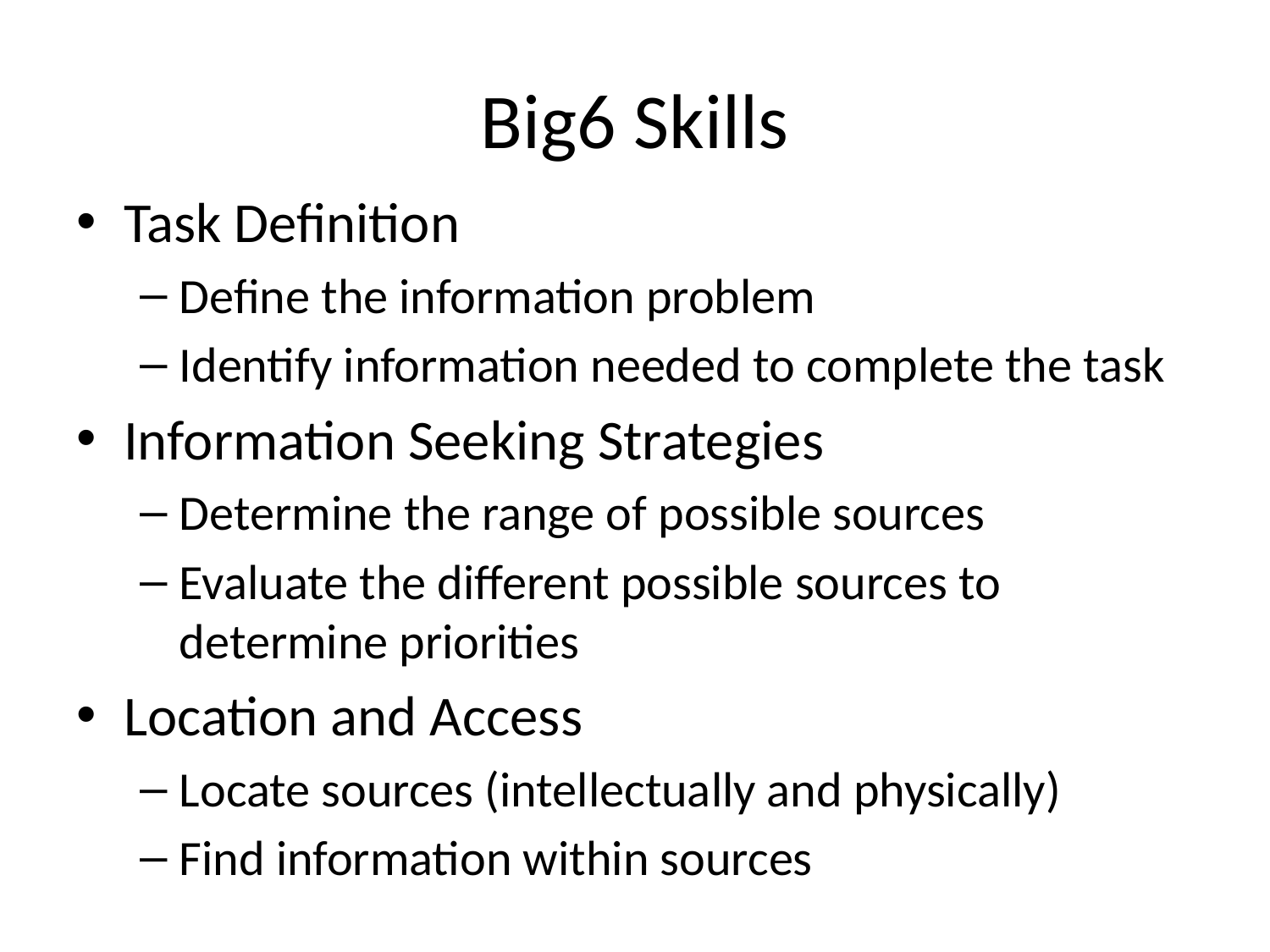

# Big6 Skills
Task Definition
Define the information problem
Identify information needed to complete the task
Information Seeking Strategies
Determine the range of possible sources
Evaluate the different possible sources to determine priorities
Location and Access
Locate sources (intellectually and physically)
Find information within sources